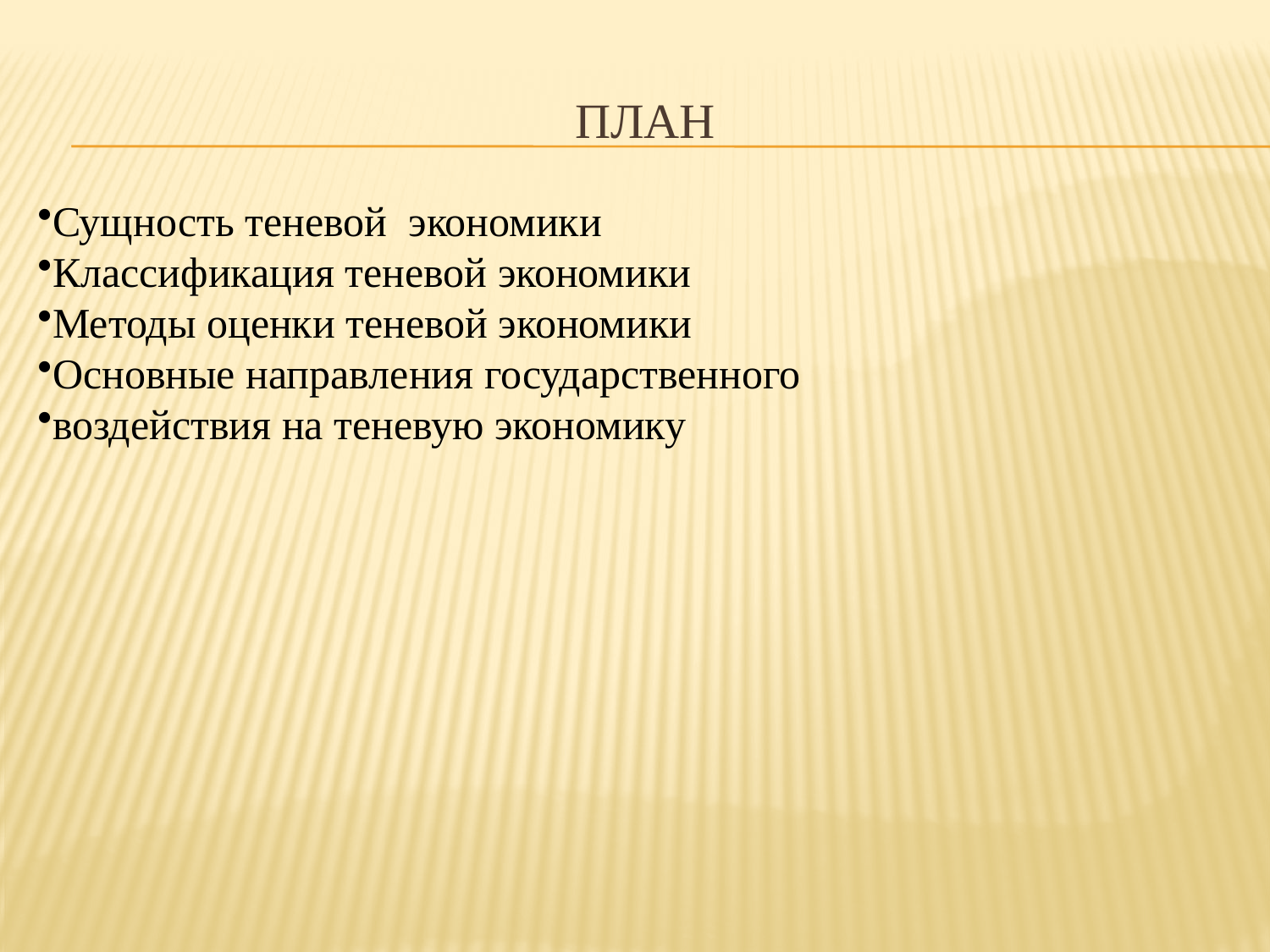

# ПЛАН
Сущность теневой  экономики
Классификация теневой экономики
Методы оценки теневой экономики
Основные направления государственного
воздействия на теневую экономику